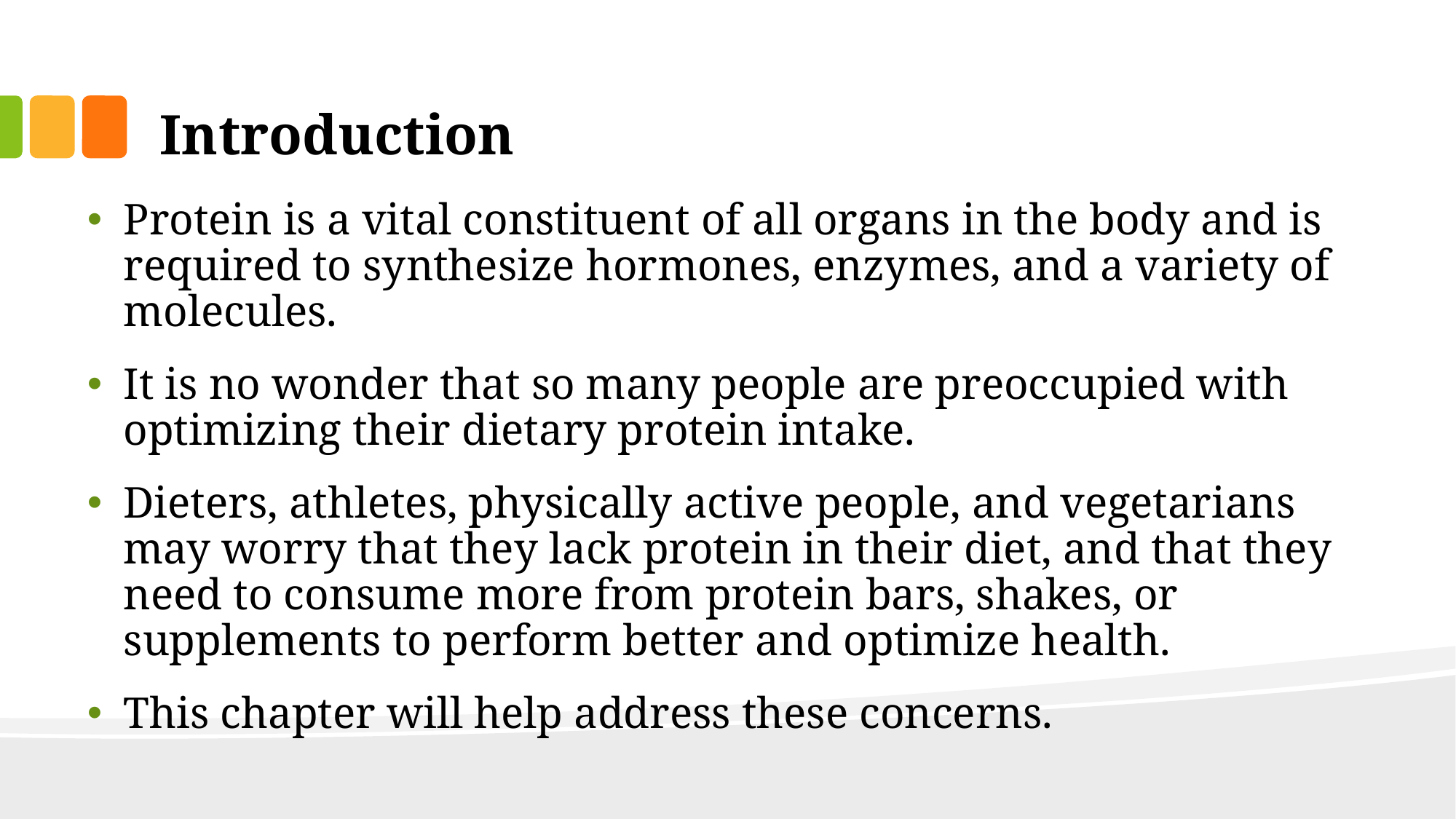

# Introduction
Protein is a vital constituent of all organs in the body and is required to synthesize hormones, enzymes, and a variety of molecules.
It is no wonder that so many people are preoccupied with optimizing their dietary protein intake.
Dieters, athletes, physically active people, and vegetarians may worry that they lack protein in their diet, and that they need to consume more from protein bars, shakes, or supplements to perform better and optimize health.
This chapter will help address these concerns.